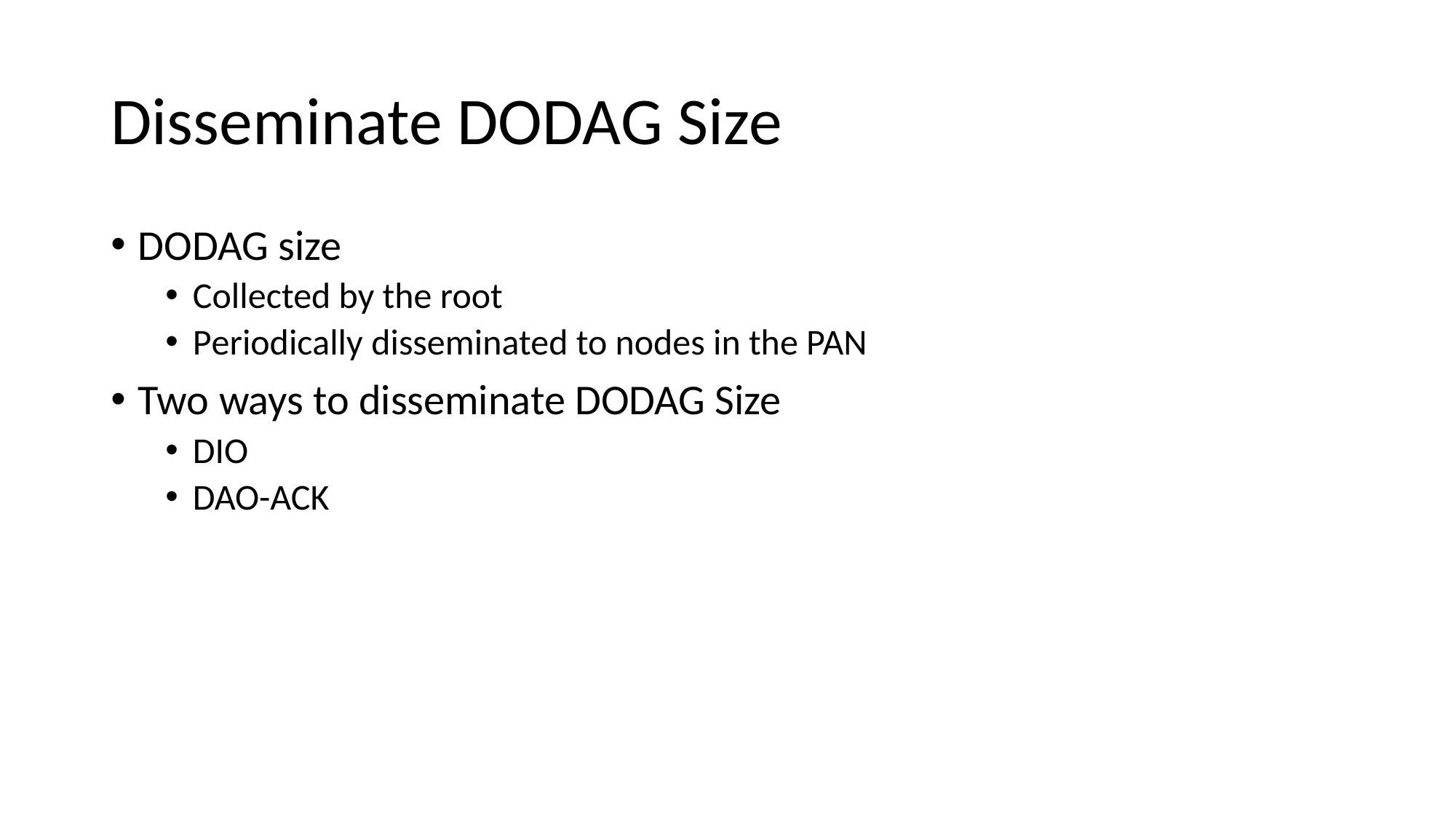

# Disseminate DODAG Size
DODAG size
Collected by the root
Periodically disseminated to nodes in the PAN
Two ways to disseminate DODAG Size
DIO
DAO-ACK